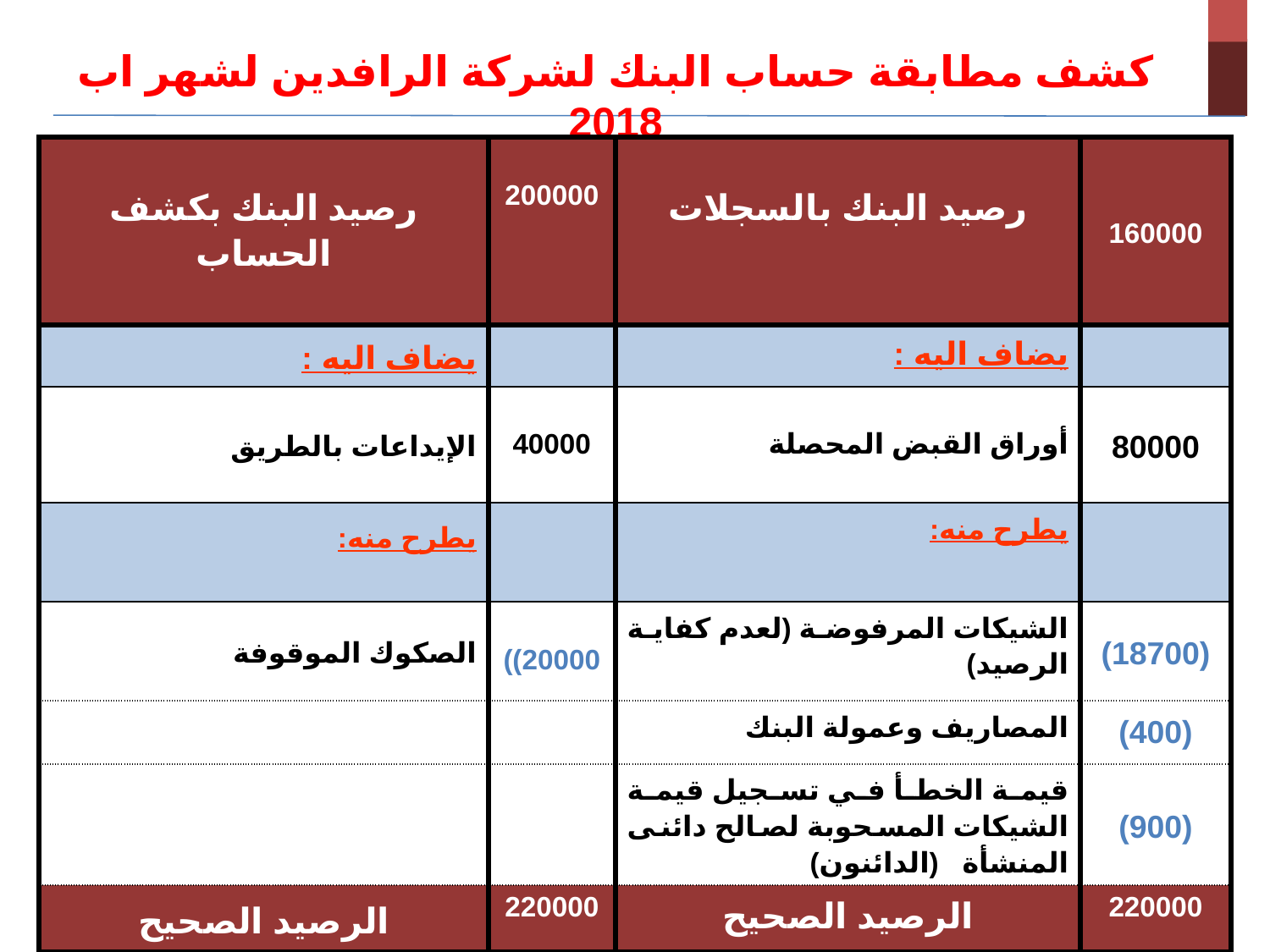

كشف مطابقة حساب البنك لشركة الرافدين لشهر اب 2018
| رصيد البنك بكشف الحساب | 200000 | رصيد البنك بالسجلات | 160000 |
| --- | --- | --- | --- |
| يضاف اليه : |  | يضاف اليه : |  |
| الإيداعات بالطريق | 40000 | أوراق القبض المحصلة | 80000 |
| يطرح منه: |  | يطرح منه: |  |
| الصكوك الموقوفة | 20000)) | الشيكات المرفوضة (لعدم كفاية الرصيد) | (18700) |
|  |  | المصاريف وعمولة البنك | (400) |
|  |  | قيمة الخطأ في تسجيل قيمة الشيكات المسحوبة لصالح دائنى المنشأة (الدائنون) | (900) |
| الرصيد الصحيح | 220000 | الرصيد الصحيح | 220000 |
3